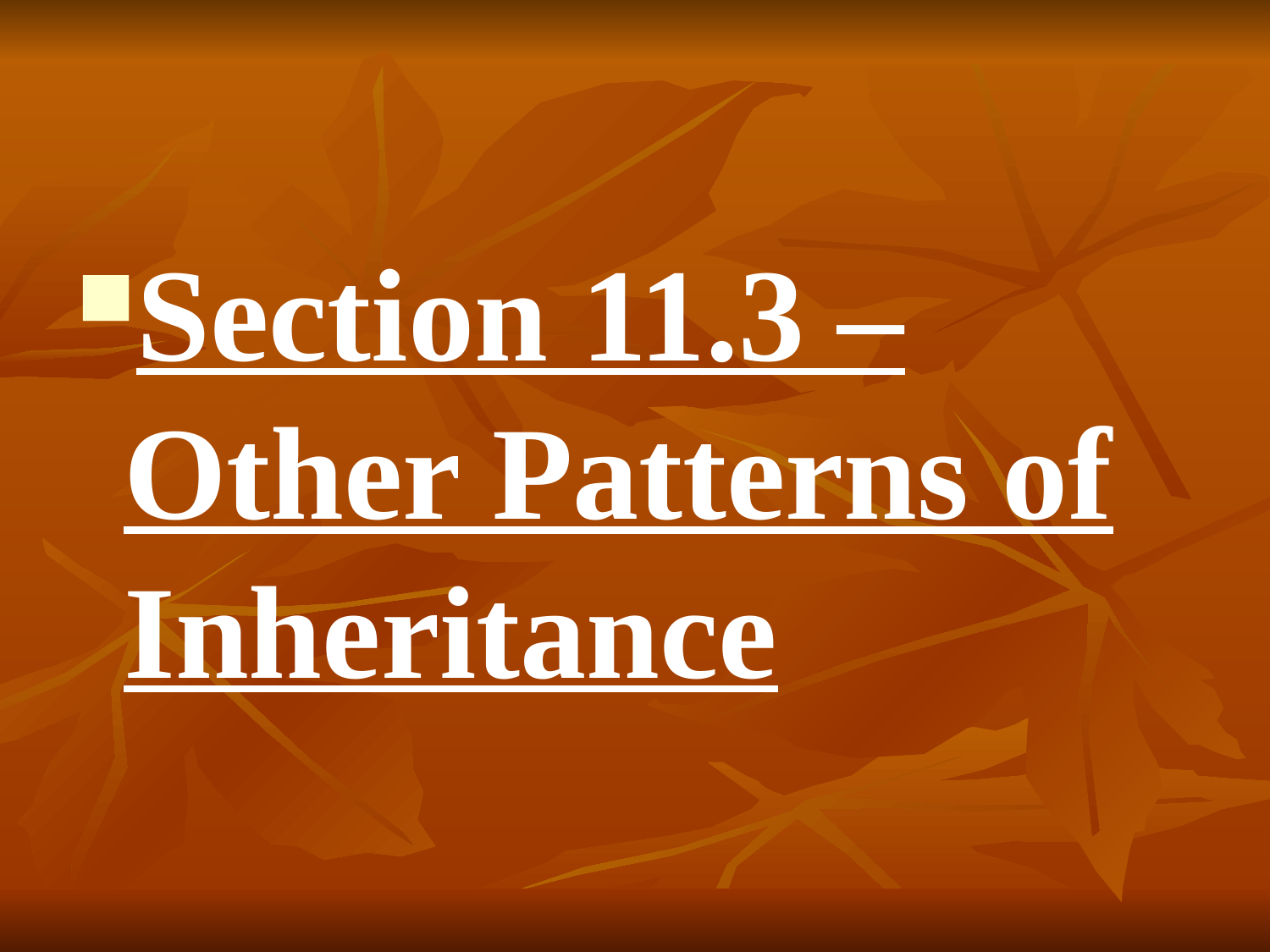

#
Section 11.3 – Other Patterns of Inheritance